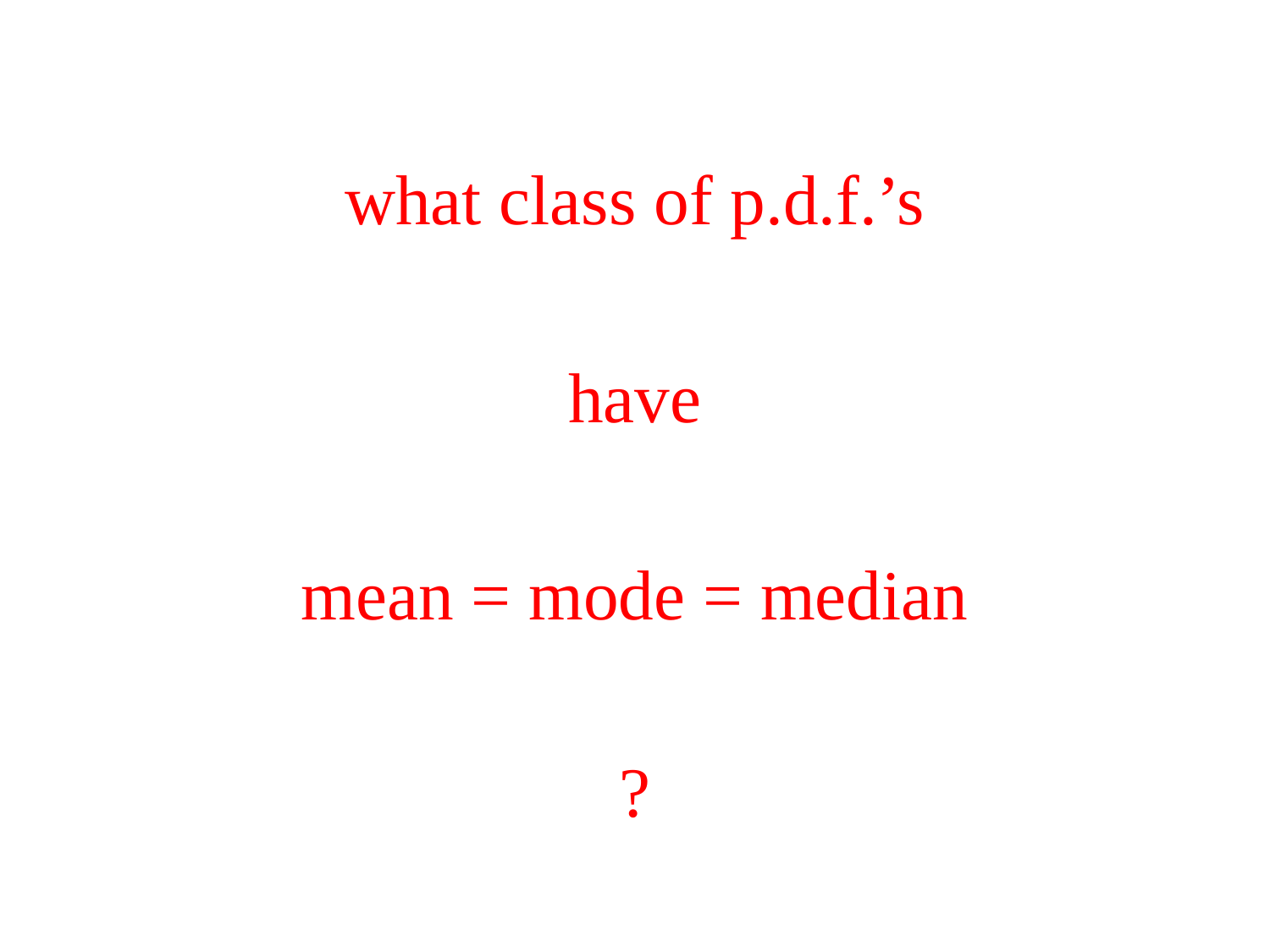

what class of p.d.f.’s

have

mean = mode = median

?